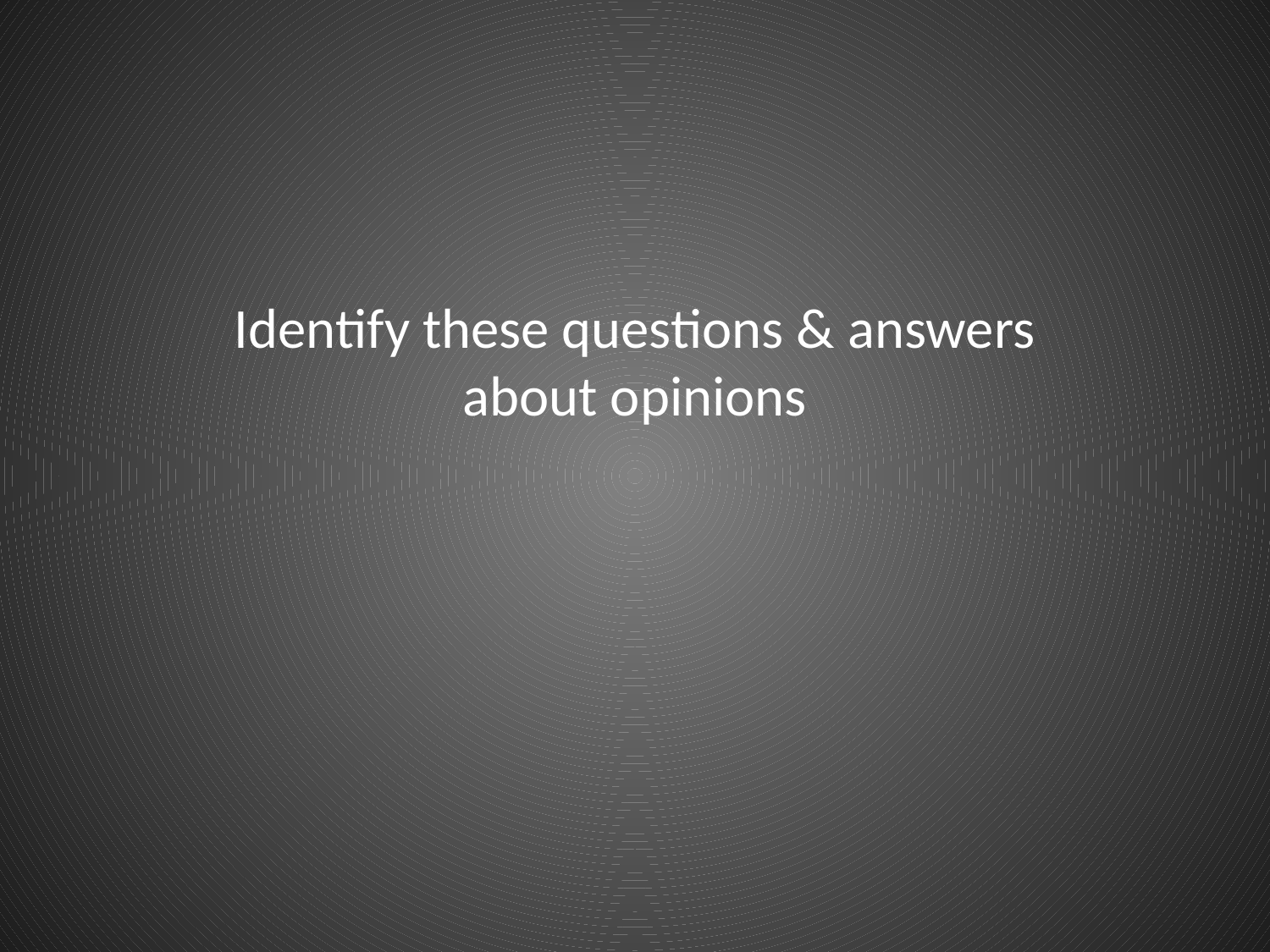

Identify these questions & answers about opinions